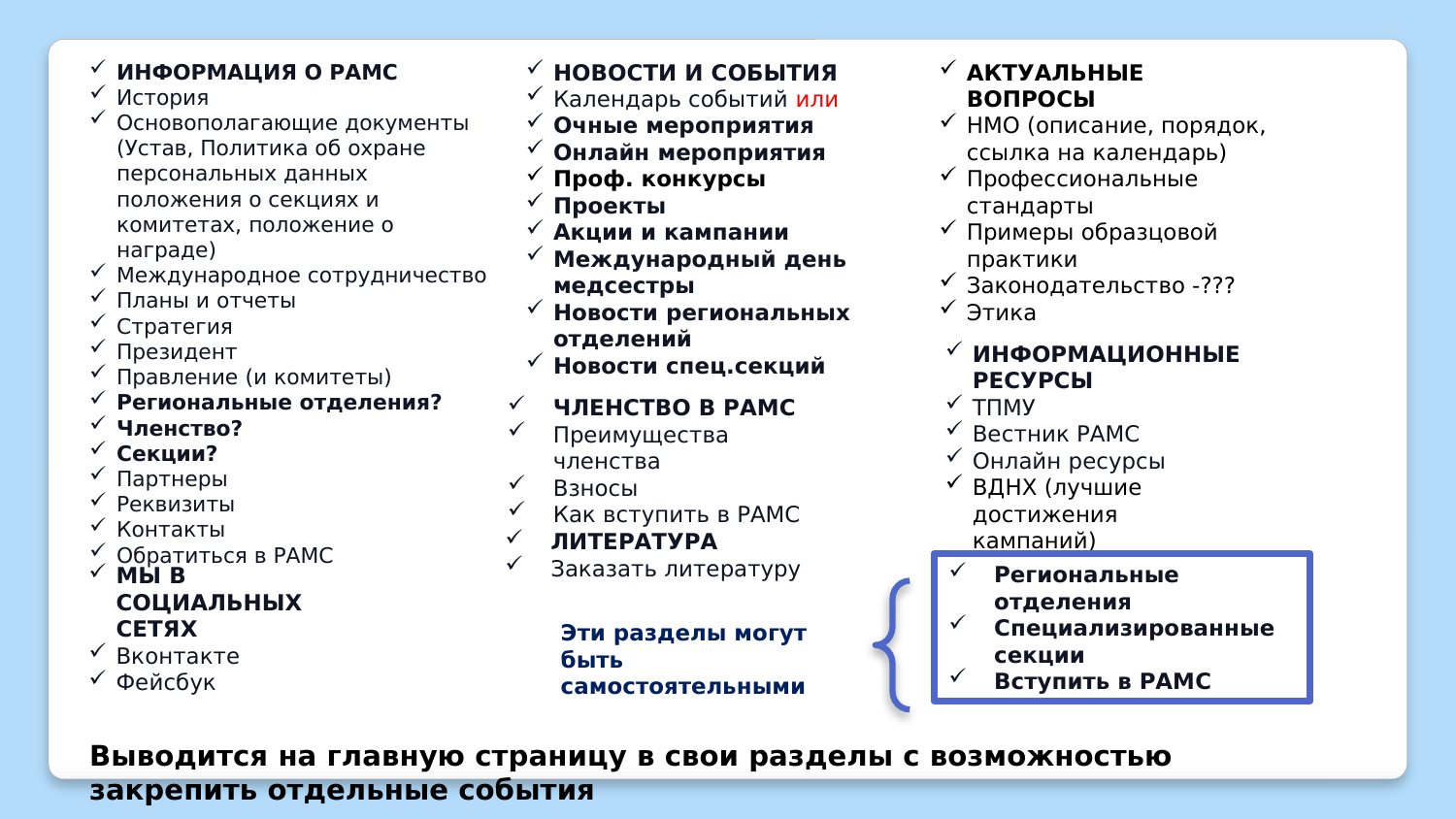

ИНФОРМАЦИЯ О РАМС
История
Основополагающие документы (Устав, Политика об охране персональных данных положения о секциях и комитетах, положение о награде)
Международное сотрудничество
Планы и отчеты
Стратегия
Президент
Правление (и комитеты)
Региональные отделения?
Членство?
Секции?
Партнеры
Реквизиты
Контакты
Обратиться в РАМС
НОВОСТИ И СОБЫТИЯ
Календарь событий или
Очные мероприятия
Онлайн мероприятия
Проф. конкурсы
Проекты
Акции и кампании
Международный день медсестры
Новости региональных отделений
Новости спец.секций
АКТУАЛЬНЫЕ ВОПРОСЫ
НМО (описание, порядок, ссылка на календарь)
Профессиональные стандарты
Примеры образцовой практики
Законодательство -???
Этика
ИНФОРМАЦИОННЫЕ РЕСУРСЫ
ТПМУ
Вестник РАМС
Онлайн ресурсы
ВДНХ (лучшие достижения кампаний)
ЧЛЕНСТВО В РАМС
Преимущества членства
Взносы
Как вступить в РАМС
ЛИТЕРАТУРА
Заказать литературу
Региональные отделения
Специализированные секции
Вступить в РАМС
МЫ В СОЦИАЛЬНЫХ СЕТЯХ
Вконтакте
Фейсбук

Эти разделы могут быть самостоятельными
Выводится на главную страницу в свои разделы с возможностью закрепить отдельные события